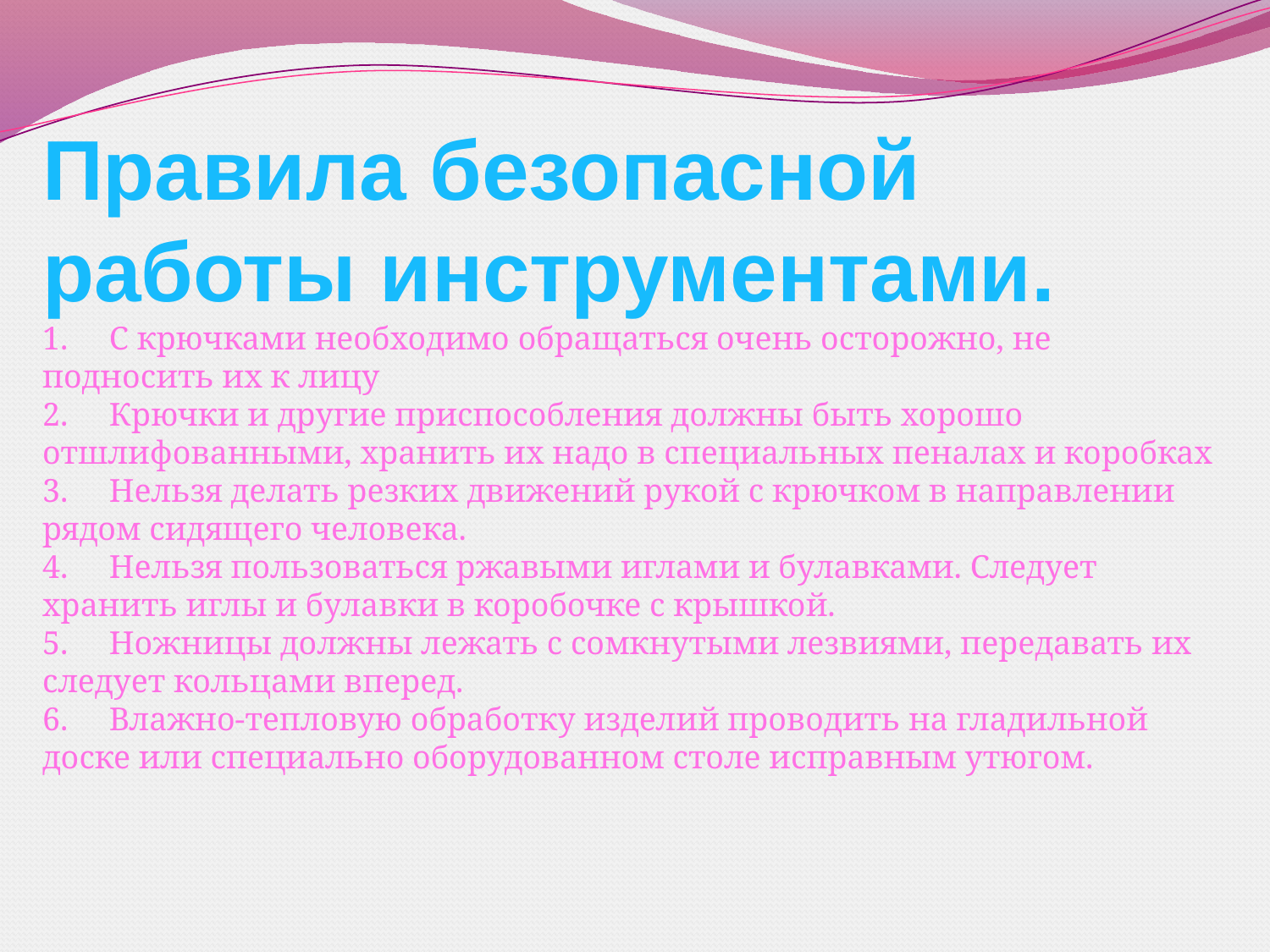

Правила безопасной работы инструментами.
1.     С крючками необходимо обращаться очень осторожно, не подносить их к лицу
2.     Крючки и другие приспособления должны быть хорошо отшлифованными, хранить их надо в специальных пеналах и коробках
3.     Нельзя делать резких движений рукой с крючком в направлении рядом сидящего человека.
4.     Нельзя пользоваться ржавыми иглами и булавками. Следует хранить иглы и булавки в коробочке с крышкой.
5.     Ножницы должны лежать с сомкнутыми лезвиями, передавать их следует кольцами вперед.
6.     Влажно-тепловую обработку изделий проводить на гладильной доске или специально оборудованном столе исправным утюгом.